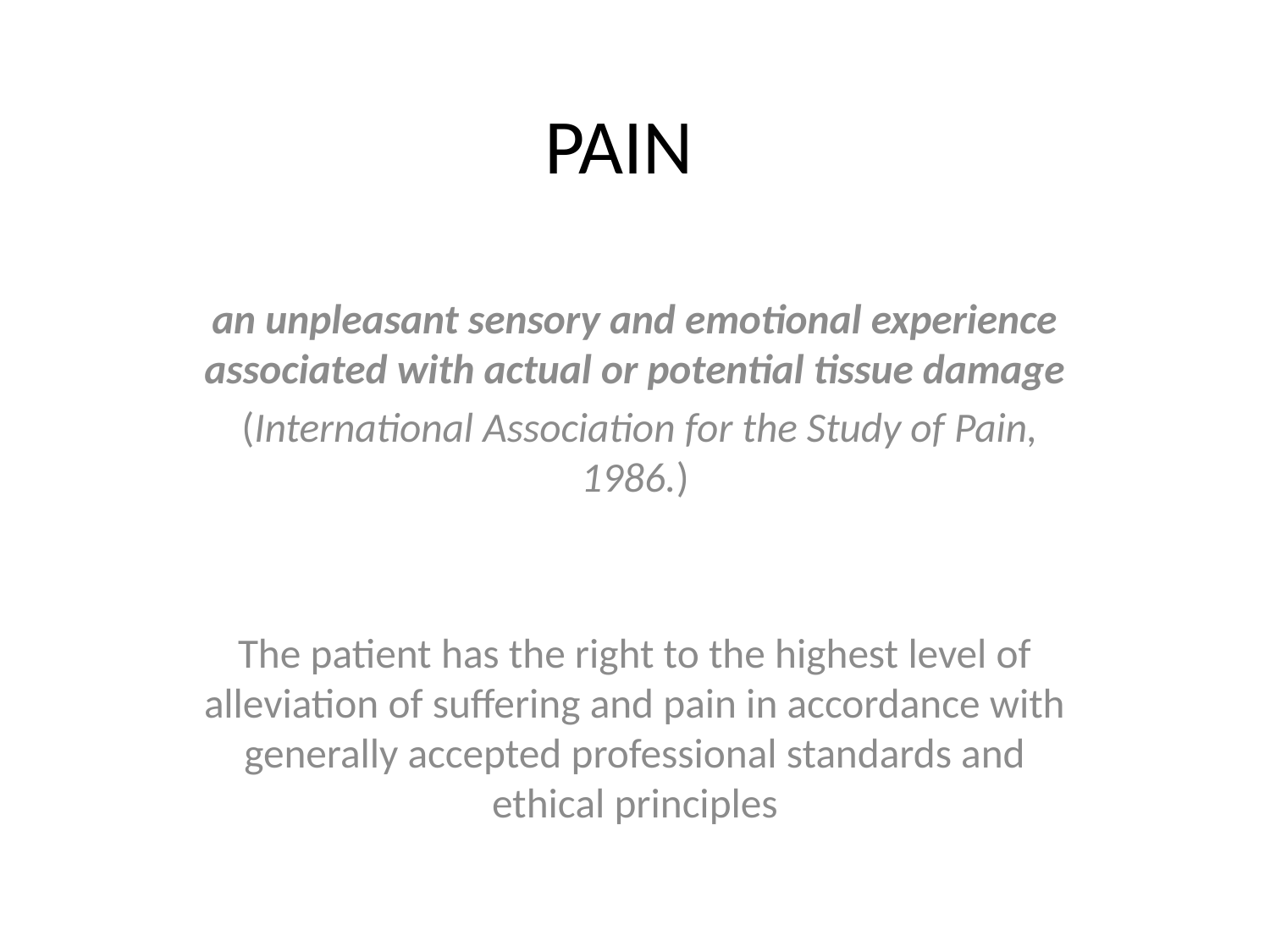

# PAIN
an unpleasant sensory and emotional experience associated with actual or potential tissue damage
 (International Association for the Study of Pain, 1986.)

The patient has the right to the highest level of alleviation of suffering and pain in accordance with generally accepted professional standards and ethical principles